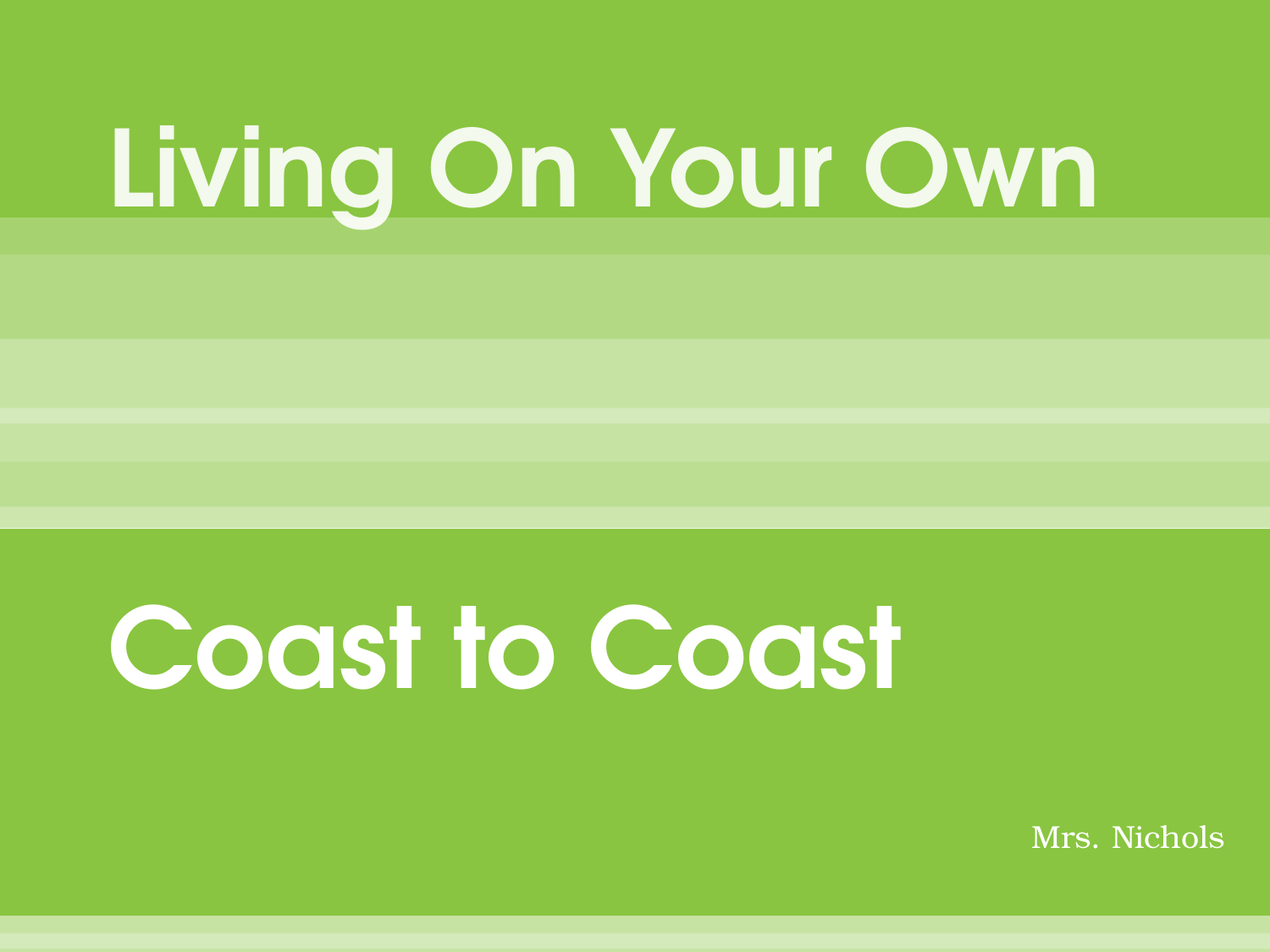

# Living On Your Own
Coast to Coast

Mrs. Nichols